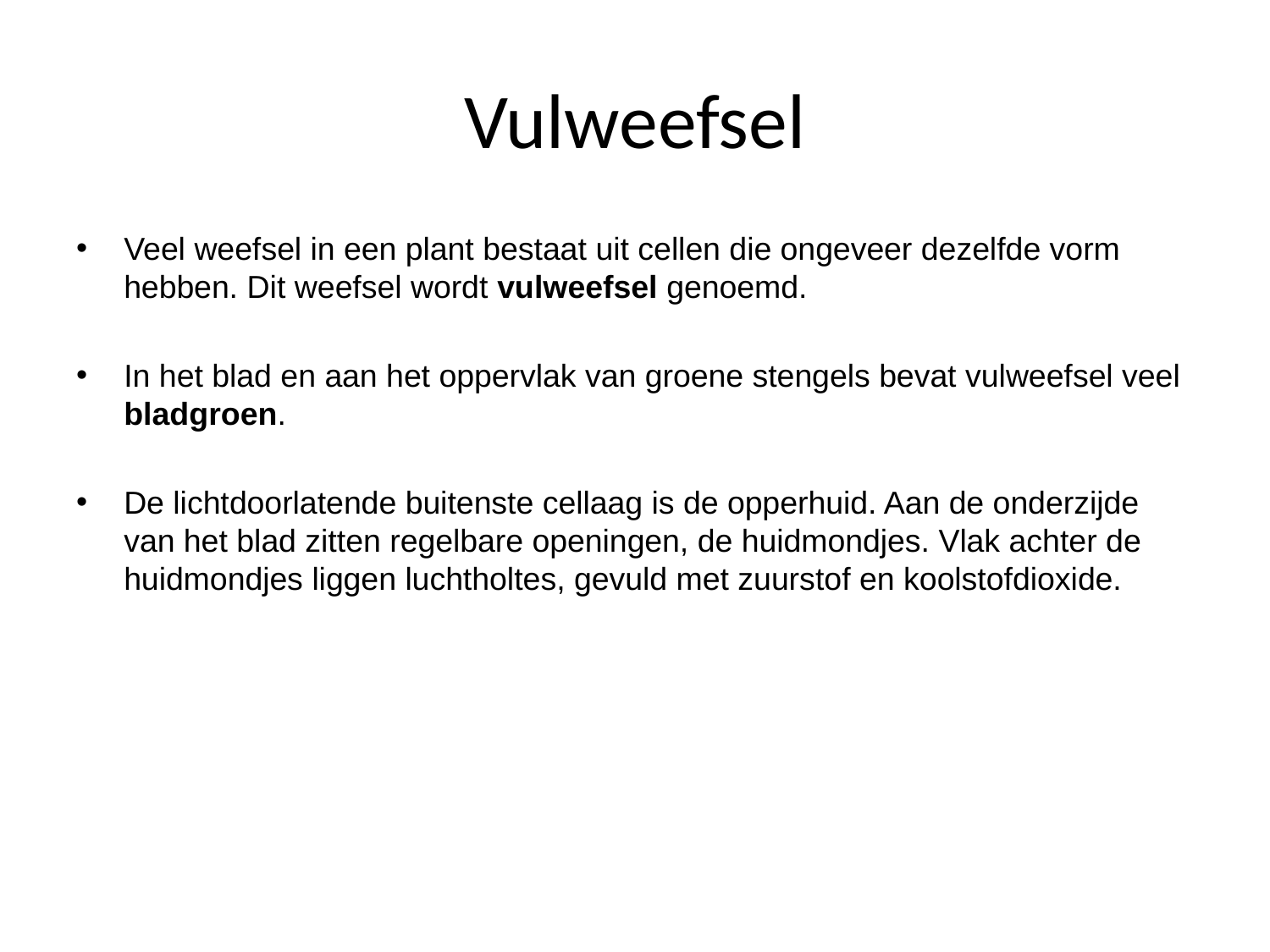

# Vulweefsel
Veel weefsel in een plant bestaat uit cellen die ongeveer dezelfde vorm hebben. Dit weefsel wordt vulweefsel genoemd.

In het blad en aan het oppervlak van groene stengels bevat vulweefsel veel bladgroen.

De lichtdoorlatende buitenste cellaag is de opperhuid. Aan de onderzijde van het blad zitten regelbare openingen, de huidmondjes. Vlak achter de huidmondjes liggen luchtholtes, gevuld met zuurstof en koolstofdioxide.